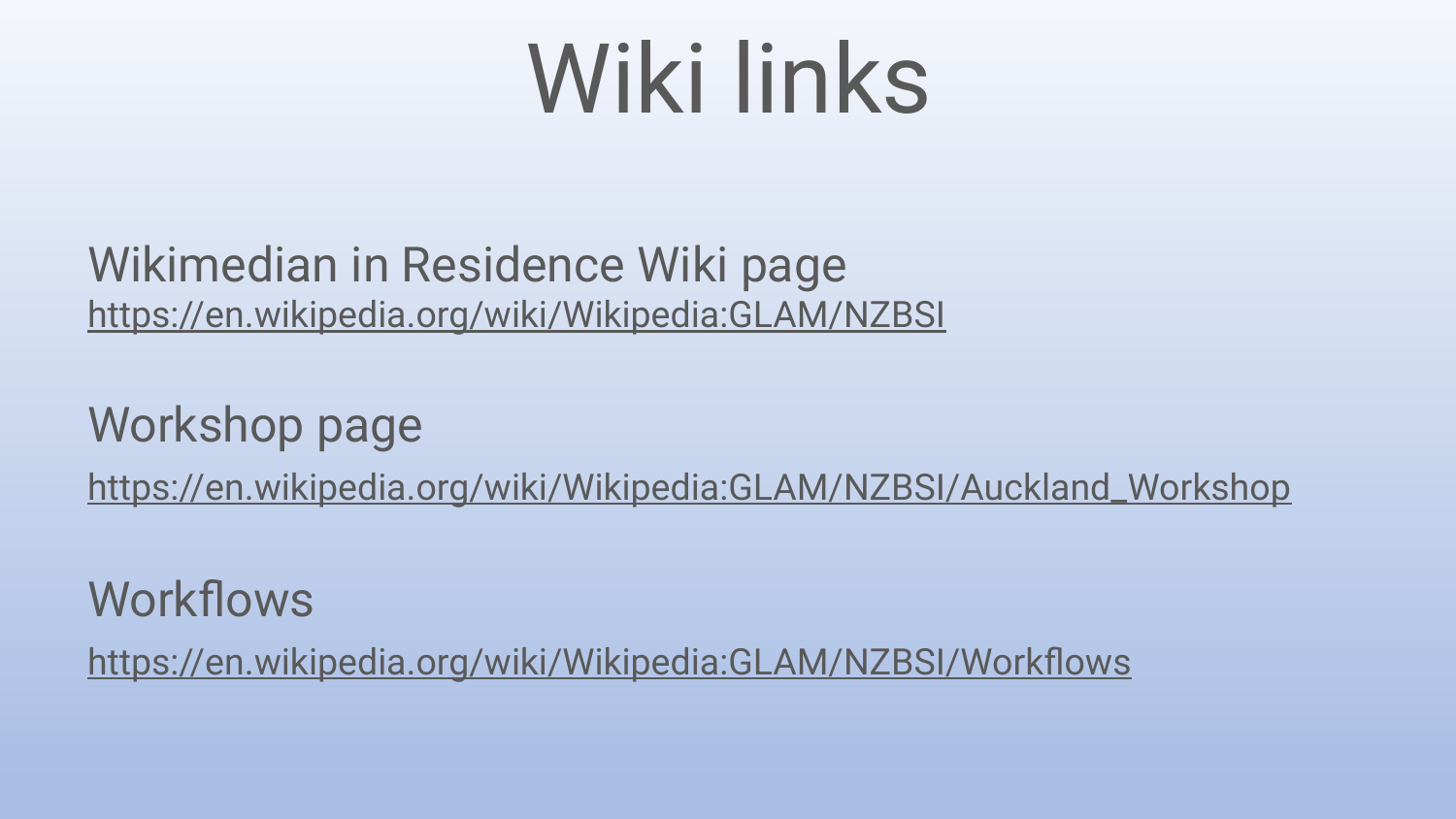

Wiki links
Wikimedian in Residence Wiki page
https://en.wikipedia.org/wiki/Wikipedia:GLAM/NZBSI

Workshop page
https://en.wikipedia.org/wiki/Wikipedia:GLAM/NZBSI/Auckland_Workshop

Workflows
https://en.wikipedia.org/wiki/Wikipedia:GLAM/NZBSI/Workflows